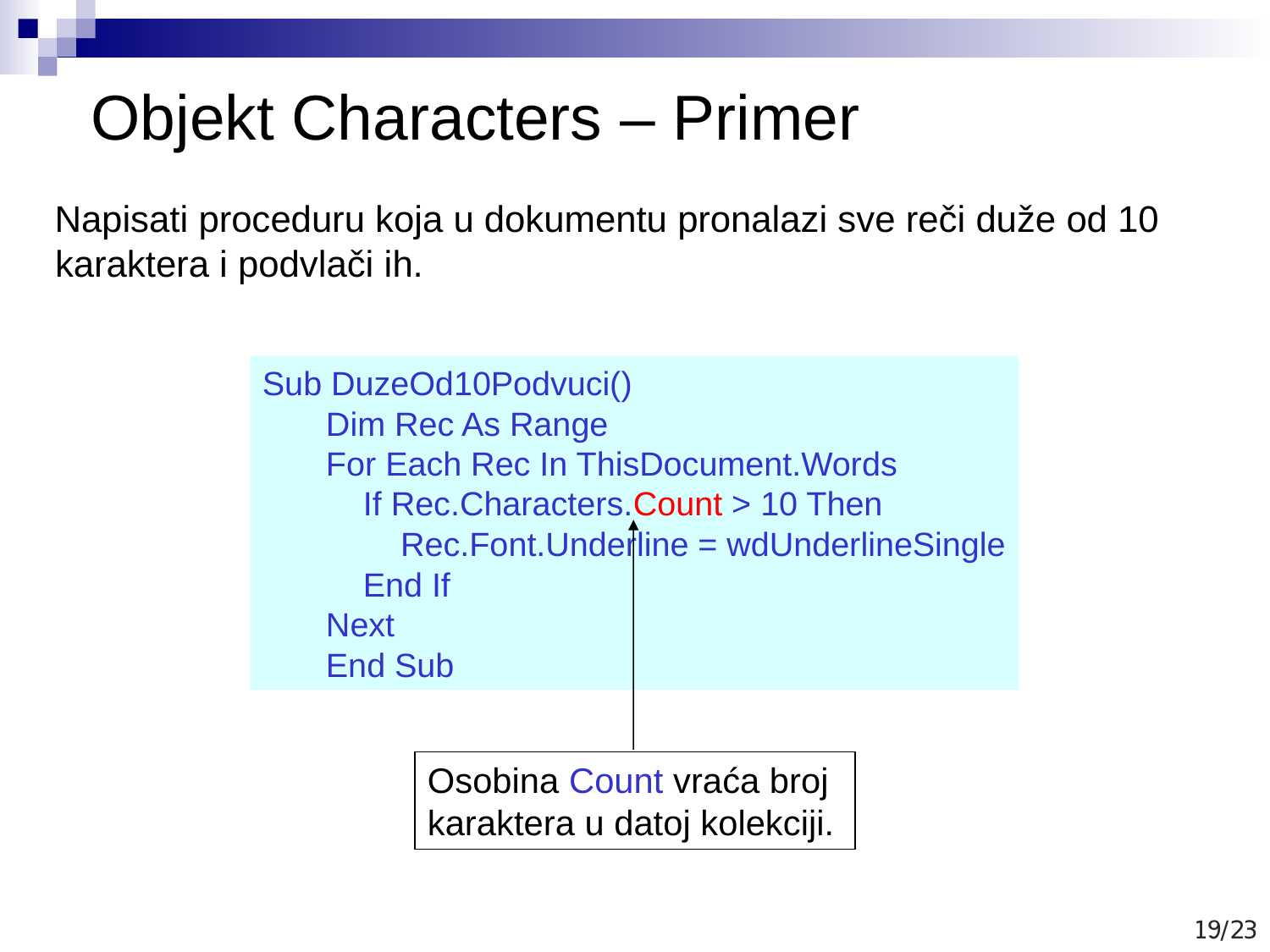

# Objekt Characters – Primer
Napisati proceduru koja u dokumentu pronalazi sve reči duže od 10 karaktera i podvlači ih.
Sub DuzeOd10Podvuci()
Dim Rec As Range
For Each Rec In ThisDocument.Words
    If Rec.Characters.Count > 10 Then
        Rec.Font.Underline = wdUnderlineSingle
    End If
Next
End Sub

Osobina Count vraća broj karaktera u datoj kolekciji.
19/23